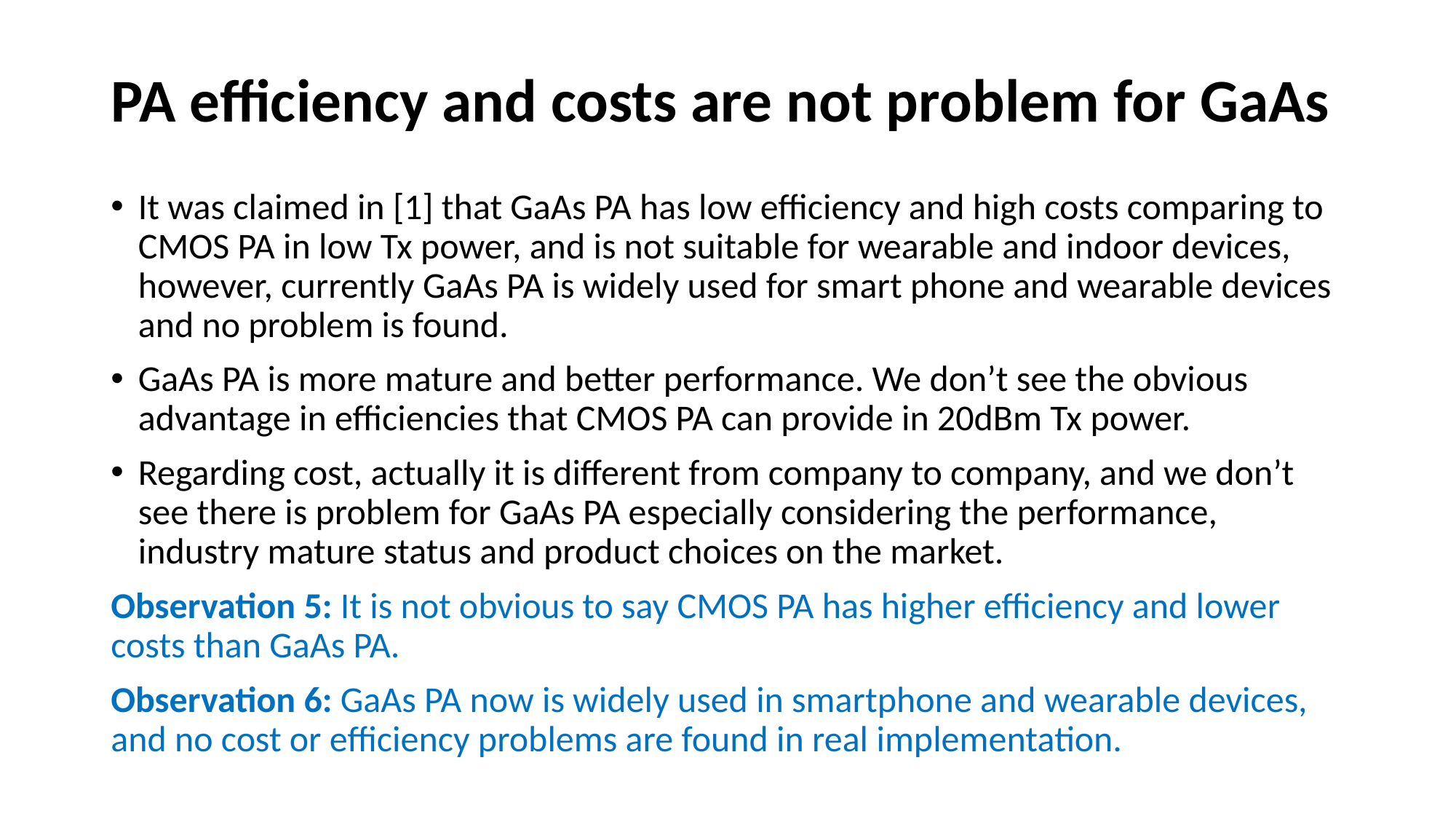

# PA efficiency and costs are not problem for GaAs
It was claimed in [1] that GaAs PA has low efficiency and high costs comparing to CMOS PA in low Tx power, and is not suitable for wearable and indoor devices, however, currently GaAs PA is widely used for smart phone and wearable devices and no problem is found.
GaAs PA is more mature and better performance. We don’t see the obvious advantage in efficiencies that CMOS PA can provide in 20dBm Tx power.
Regarding cost, actually it is different from company to company, and we don’t see there is problem for GaAs PA especially considering the performance, industry mature status and product choices on the market.
Observation 5: It is not obvious to say CMOS PA has higher efficiency and lower costs than GaAs PA.
Observation 6: GaAs PA now is widely used in smartphone and wearable devices, and no cost or efficiency problems are found in real implementation.